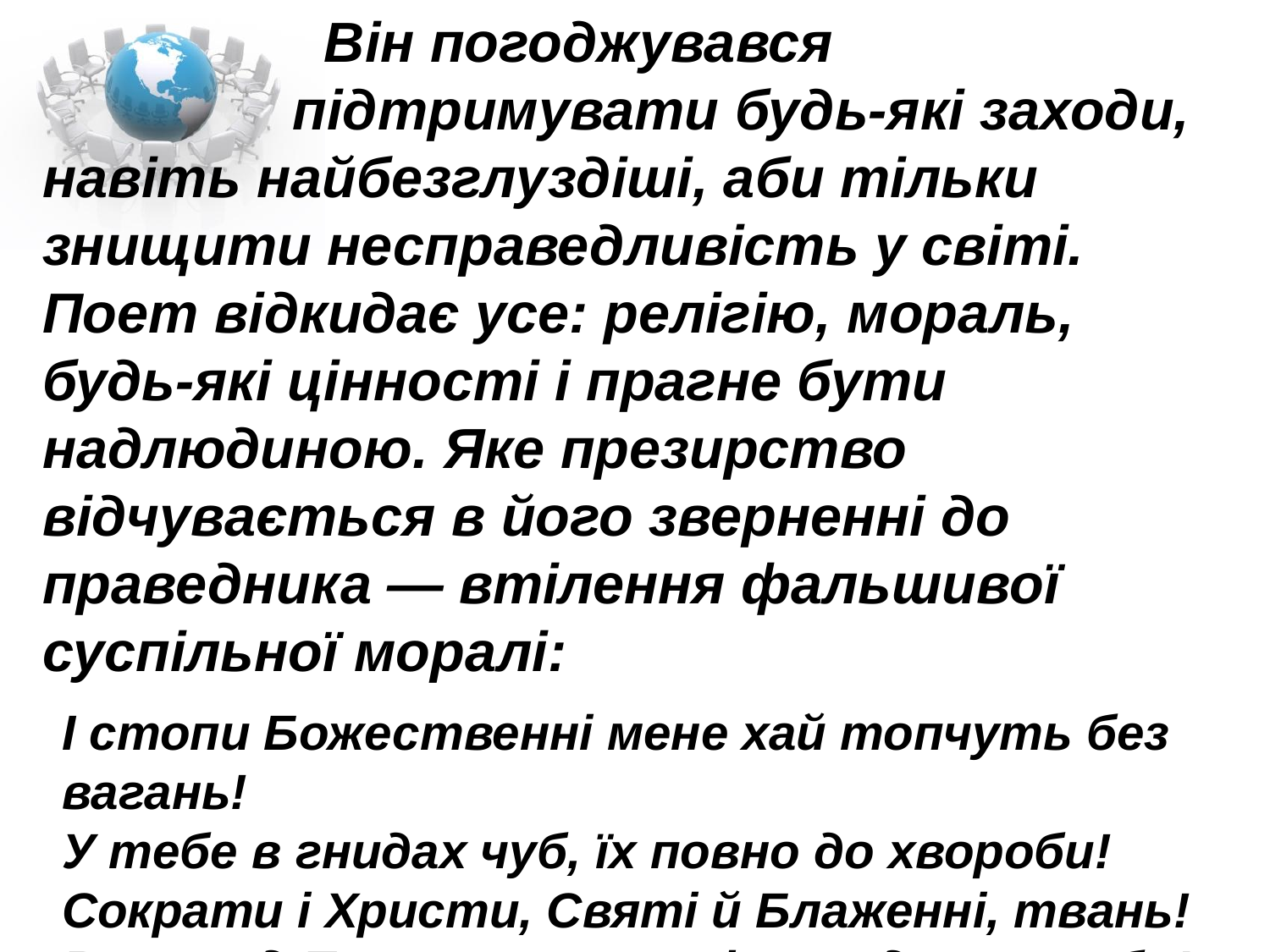

Він погоджувався
                підтримувати будь-які заходи, навіть найбезглуздіші, аби тільки знищити несправедливість у світі. Поет відкидає усе: релігію, мораль, будь-які цінності і прагне бути надлюдиною. Яке презирство відчувається в його зверненні до праведника — втілення фальшивої суспільної моралі:
І стопи Божественні мене хай топчуть без вагань!
У тебе в гнидах чуб, їх повно до хвороби!
Сократи і Христи, Святі й Блаженні, твань!
Ви перед Проклятим схиліться для шаноби!